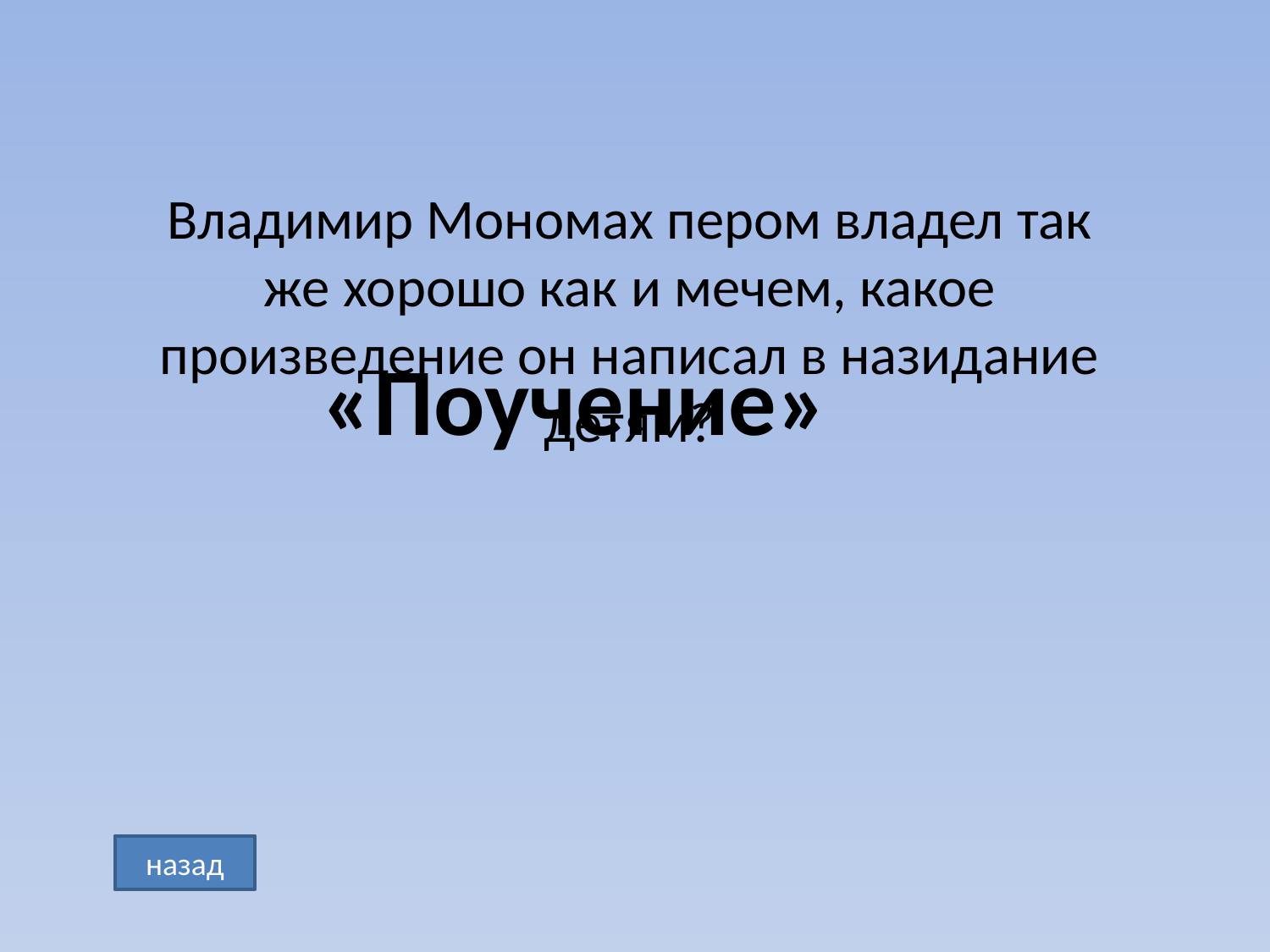

Владимир Мономах пером владел так же хорошо как и мечем, какое произведение он написал в назидание детям?
«Поучение»
назад